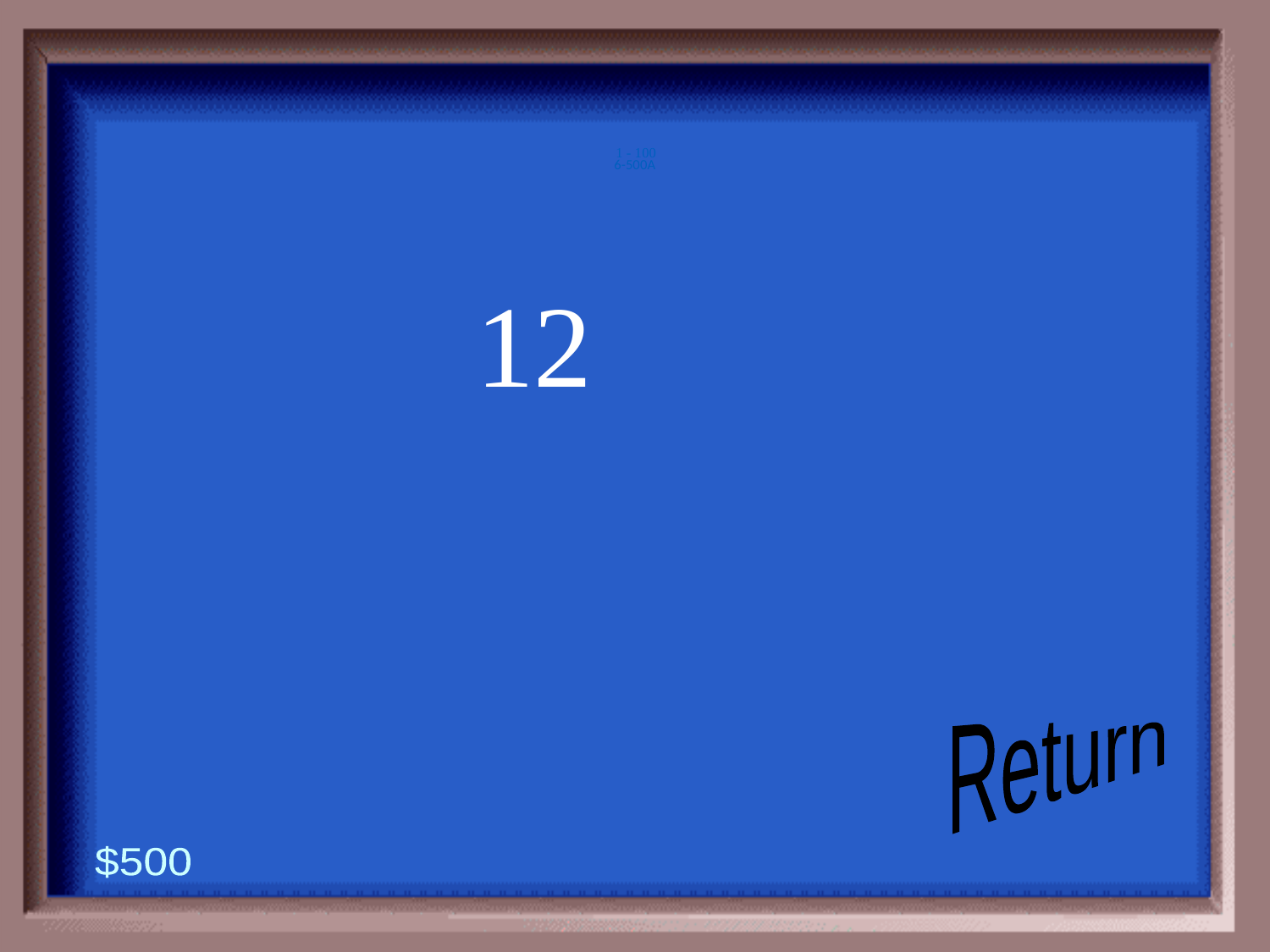

6-500A
1 - 100
12
Return
$500